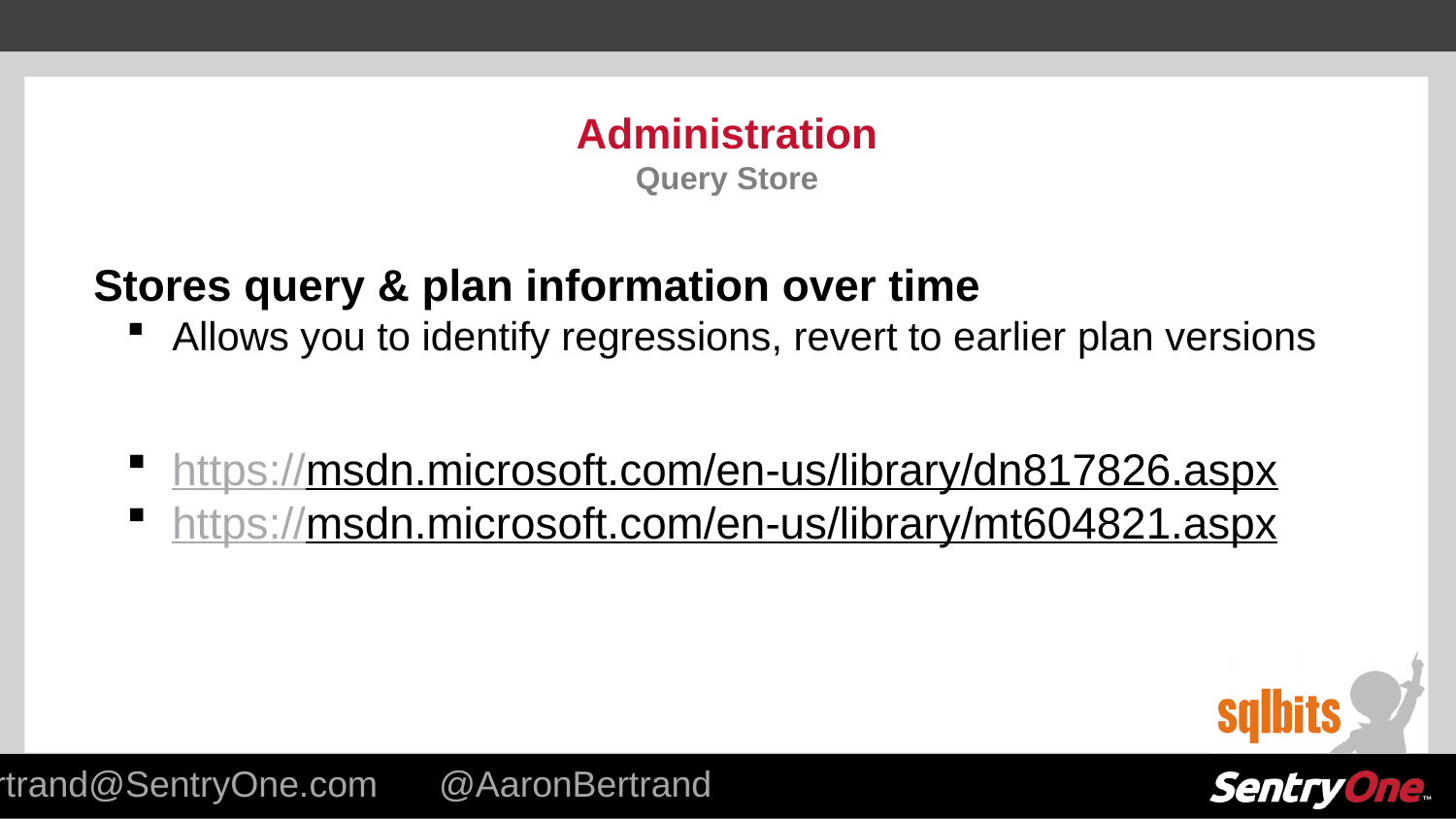

# Administration Query Store
Stores query & plan information over time
Allows you to identify regressions, revert to earlier plan versions

https://msdn.microsoft.com/en-us/library/dn817826.aspx
https://msdn.microsoft.com/en-us/library/mt604821.aspx